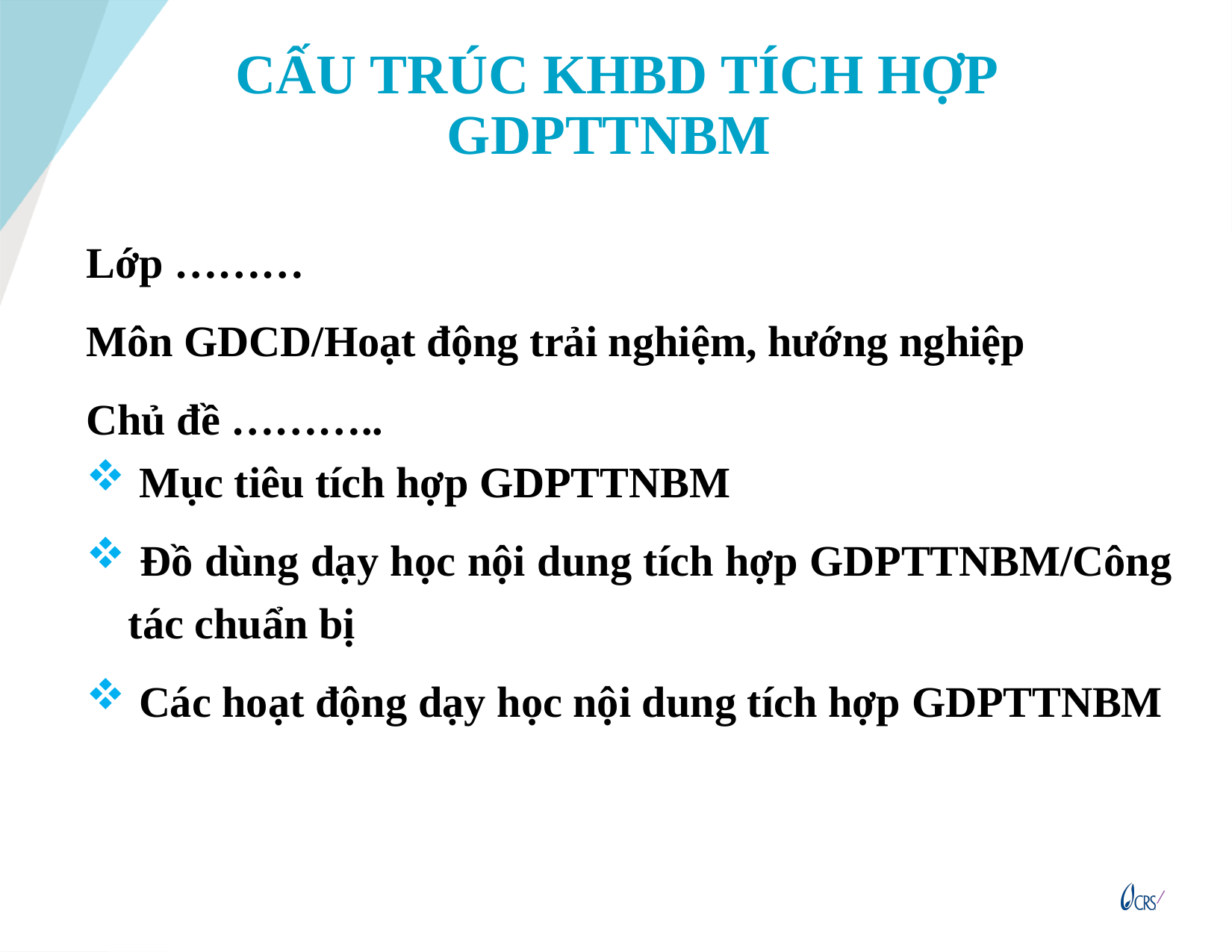

# CẤU TRÚC KHBD TÍCH HỢP GDPTTNBM

Lớp ………
Môn GDCD/Hoạt động trải nghiệm, hướng nghiệp
Chủ đề ………..
 Mục tiêu tích hợp GDPTTNBM
 Đồ dùng dạy học nội dung tích hợp GDPTTNBM/Công tác chuẩn bị
 Các hoạt động dạy học nội dung tích hợp GDPTTNBM

29